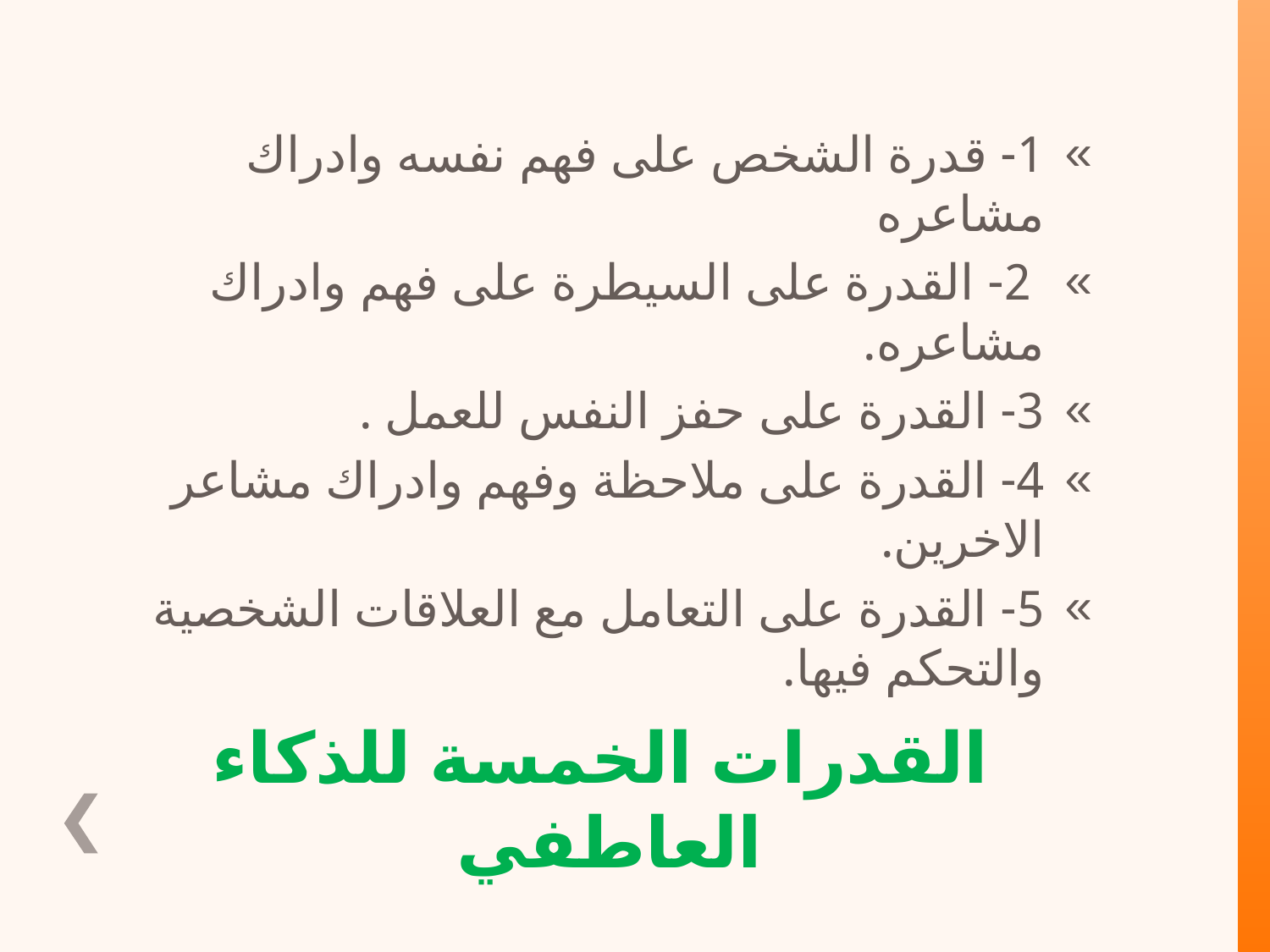

1- قدرة الشخص على فهم نفسه وادراك مشاعره
 2- القدرة على السيطرة على فهم وادراك مشاعره.
3- القدرة على حفز النفس للعمل .
4- القدرة على ملاحظة وفهم وادراك مشاعر الاخرين.
5- القدرة على التعامل مع العلاقات الشخصية والتحكم فيها.

# القدرات الخمسة للذكاء العاطفي